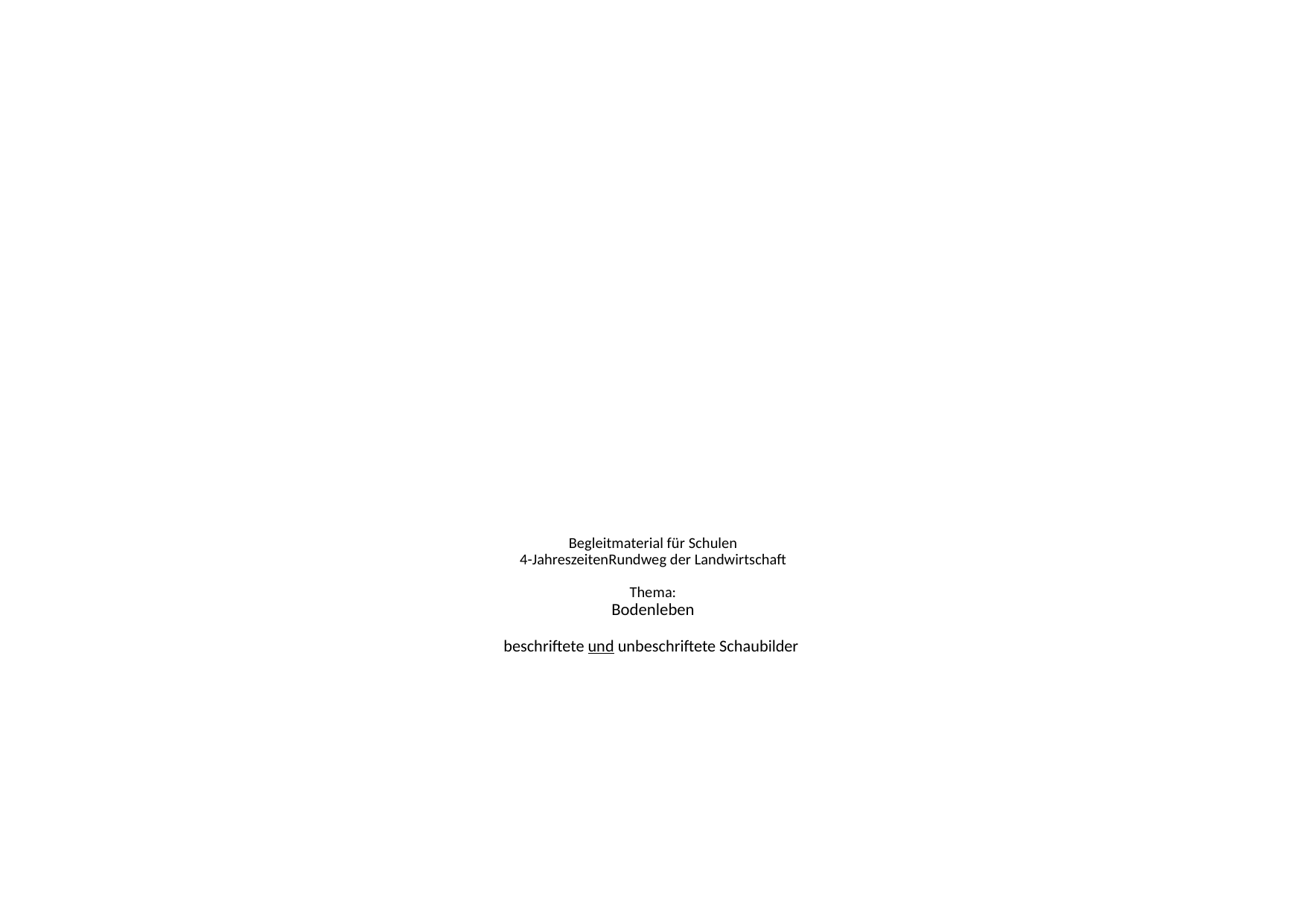

# Begleitmaterial für Schulen 4-JahreszeitenRundweg der Landwirtschaft Thema: Bodenleben beschriftete und unbeschriftete Schaubilder